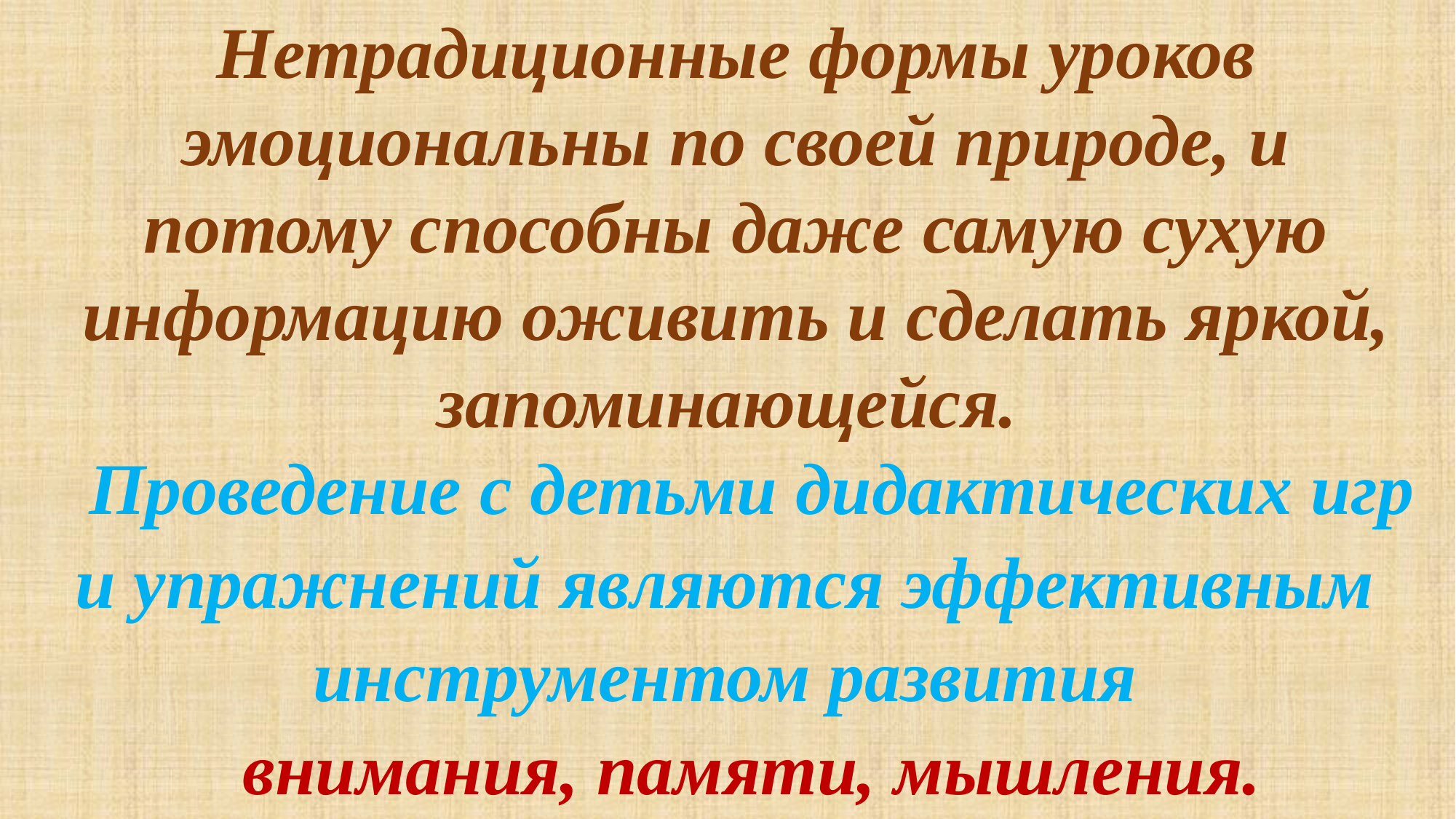

Нетрадиционные формы уроков эмоциональны по своей природе, и потому способны даже самую сухую информацию оживить и сделать яркой, запоминающейся.
Проведение с детьми дидактических игр и упражнений являются эффективным инструментом развития
 внимания, памяти, мышления.